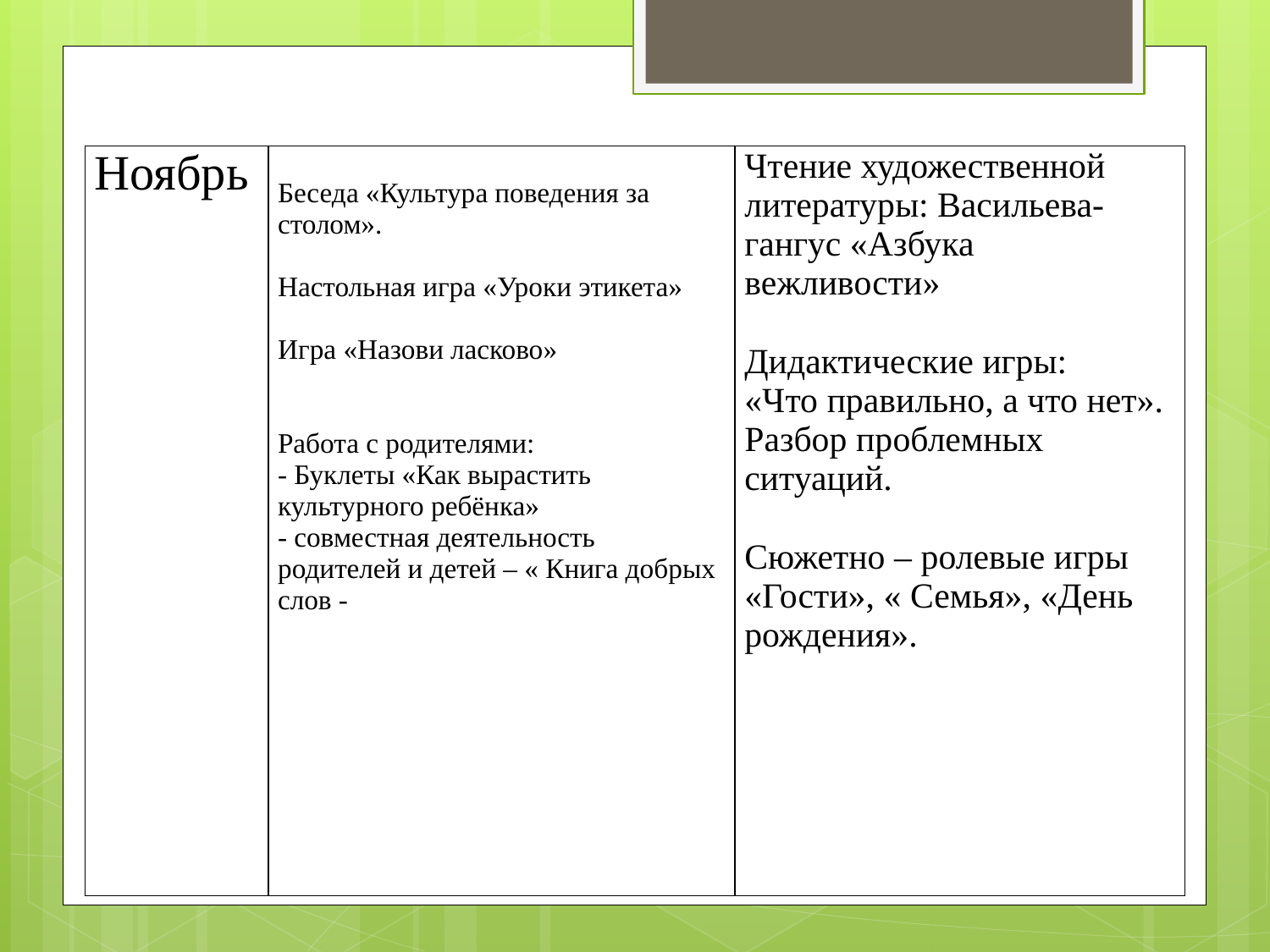

| Ноябрь | Беседа «Культура поведения за столом». Настольная игра «Уроки этикета» Игра «Назови ласково»      Работа с родителями: - Буклеты «Как вырастить культурного ребёнка» - совместная деятельность родителей и детей – « Книга добрых слов - | Чтение художественной литературы: Васильева-гангус «Азбука вежливости»   Дидактические игры: «Что правильно, а что нет». Разбор проблемных ситуаций.   Сюжетно – ролевые игры «Гости», « Семья», «День рождения». |
| --- | --- | --- |